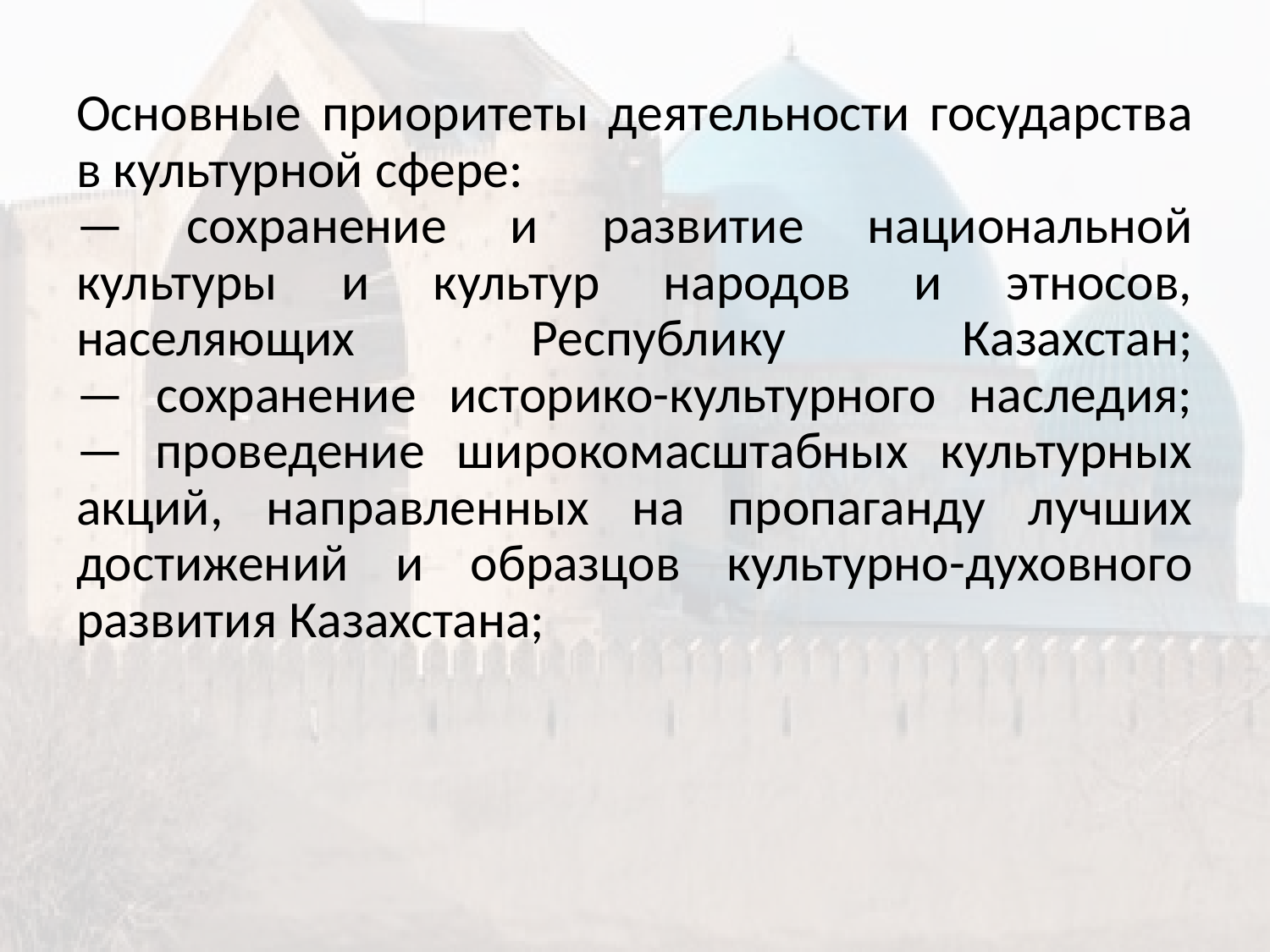

Основные приоритеты деятельности государства в культурной сфере:
— сохранение и развитие национальной культуры и культур народов и этносов, населяющих Республику Казахстан;
— сохранение историко-культурного наследия;
— проведение широкомасштабных культурных акций, направленных на пропаганду лучших достижений и образцов культурно-духовного развития Казахстана;